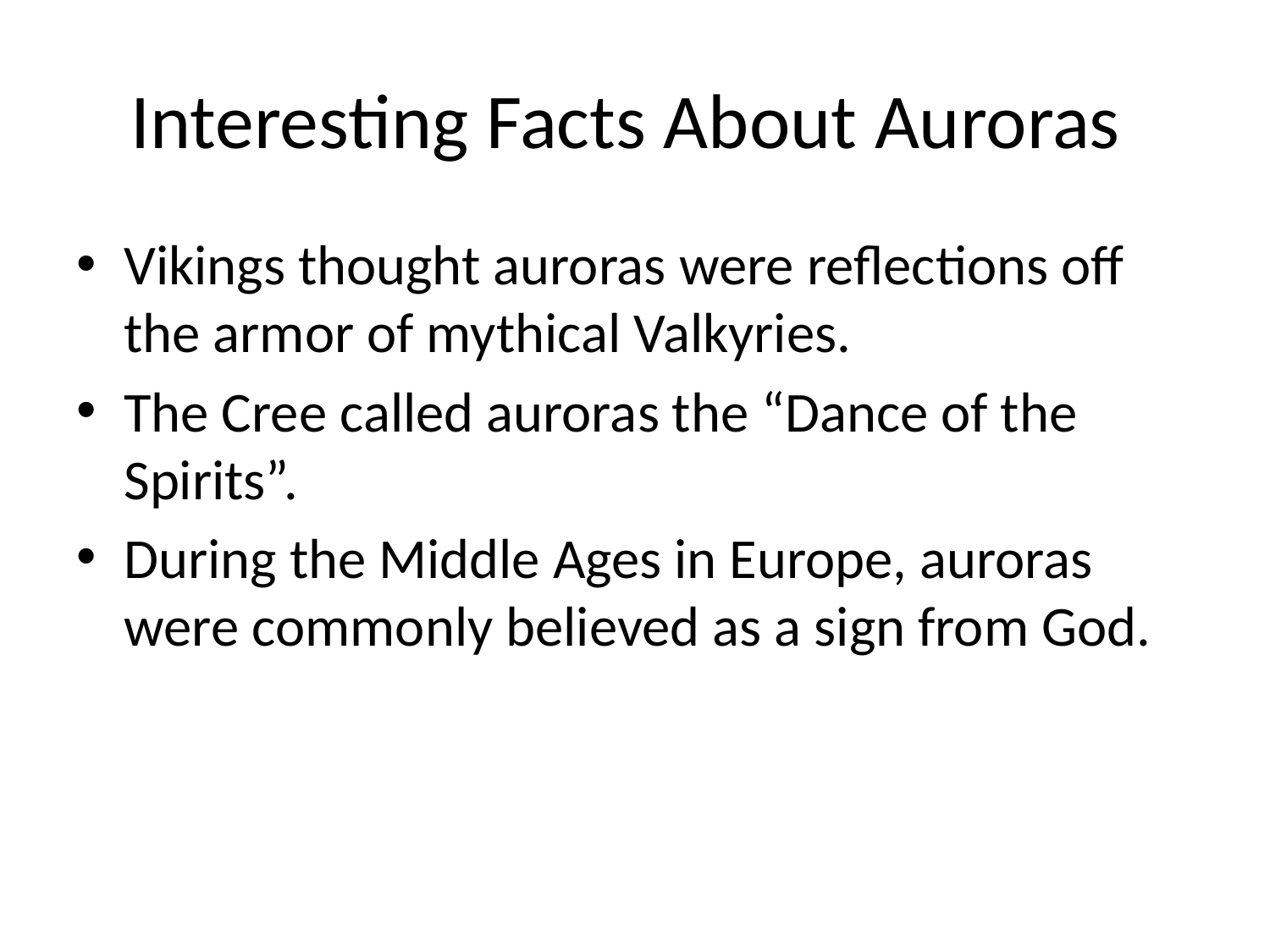

# Interesting Facts About Auroras
Vikings thought auroras were reflections off the armor of mythical Valkyries.
The Cree called auroras the “Dance of the Spirits”.
During the Middle Ages in Europe, auroras were commonly believed as a sign from God.